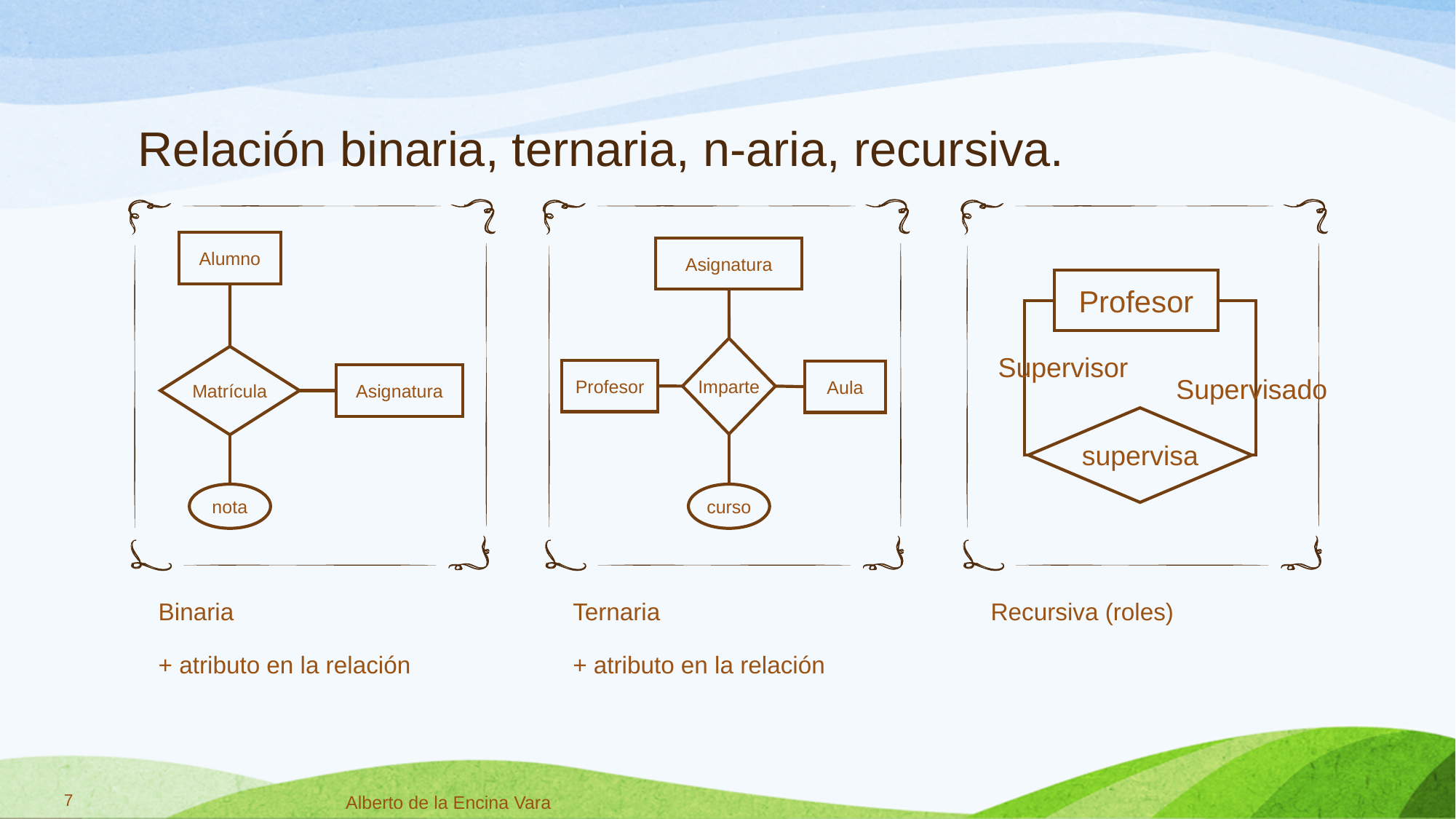

# Relación binaria, ternaria, n-aria, recursiva.
Alumno
Matrícula
Asignatura
nota
Asignatura
Imparte
Profesor
Aula
curso
Profesor
Supervisor
Supervisado
supervisa
Binaria
+ atributo en la relación
Ternaria
+ atributo en la relación

Recursiva (roles)
7
Alberto de la Encina Vara